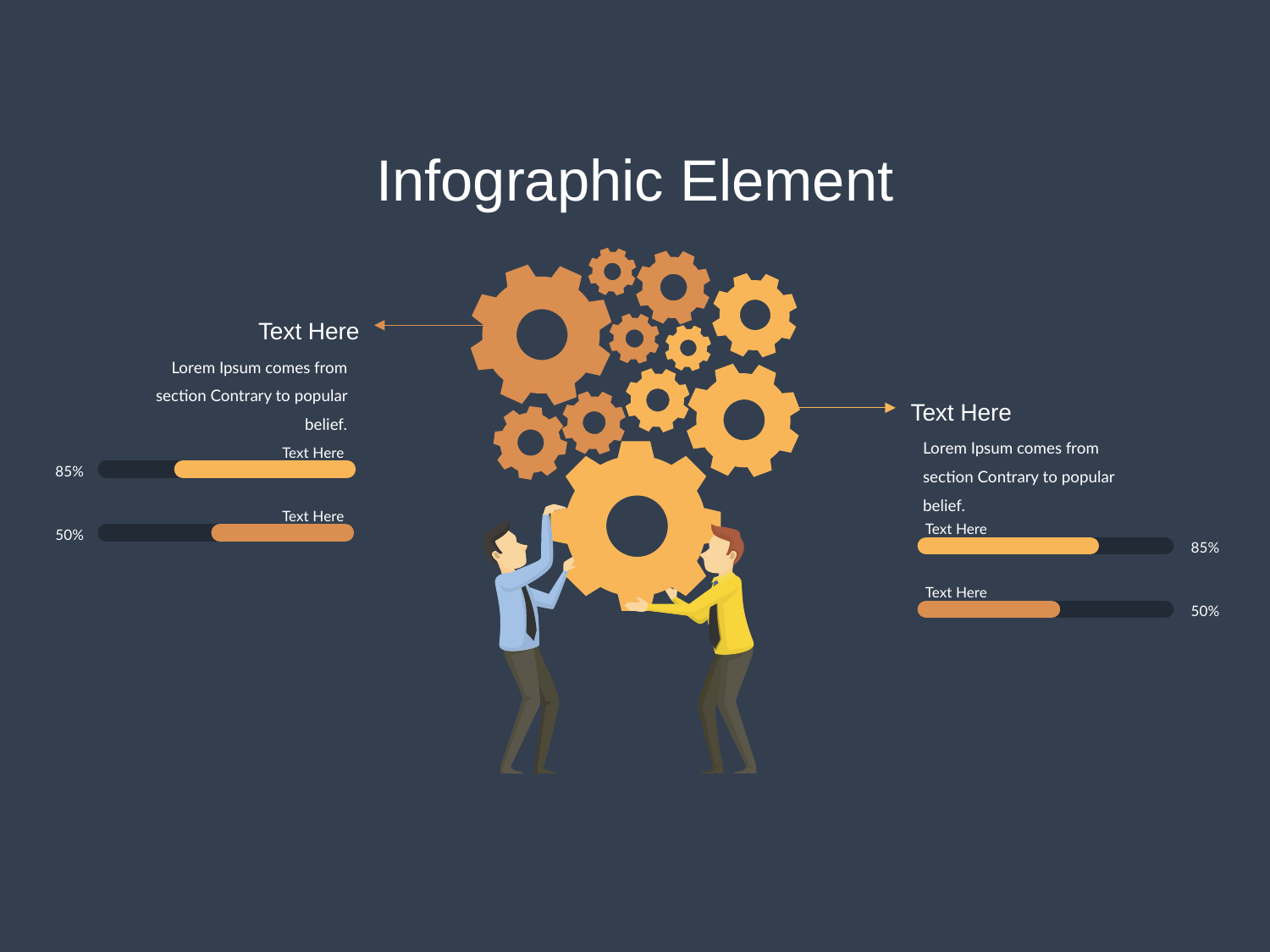

Infographic Element

Text Here

Lorem Ipsum comes from section Contrary to popular belief.

Text Here

Lorem Ipsum comes from section Contrary to popular belief.
Text Here

85%
Text Here

Text Here

50%

85%

Text Here

50%